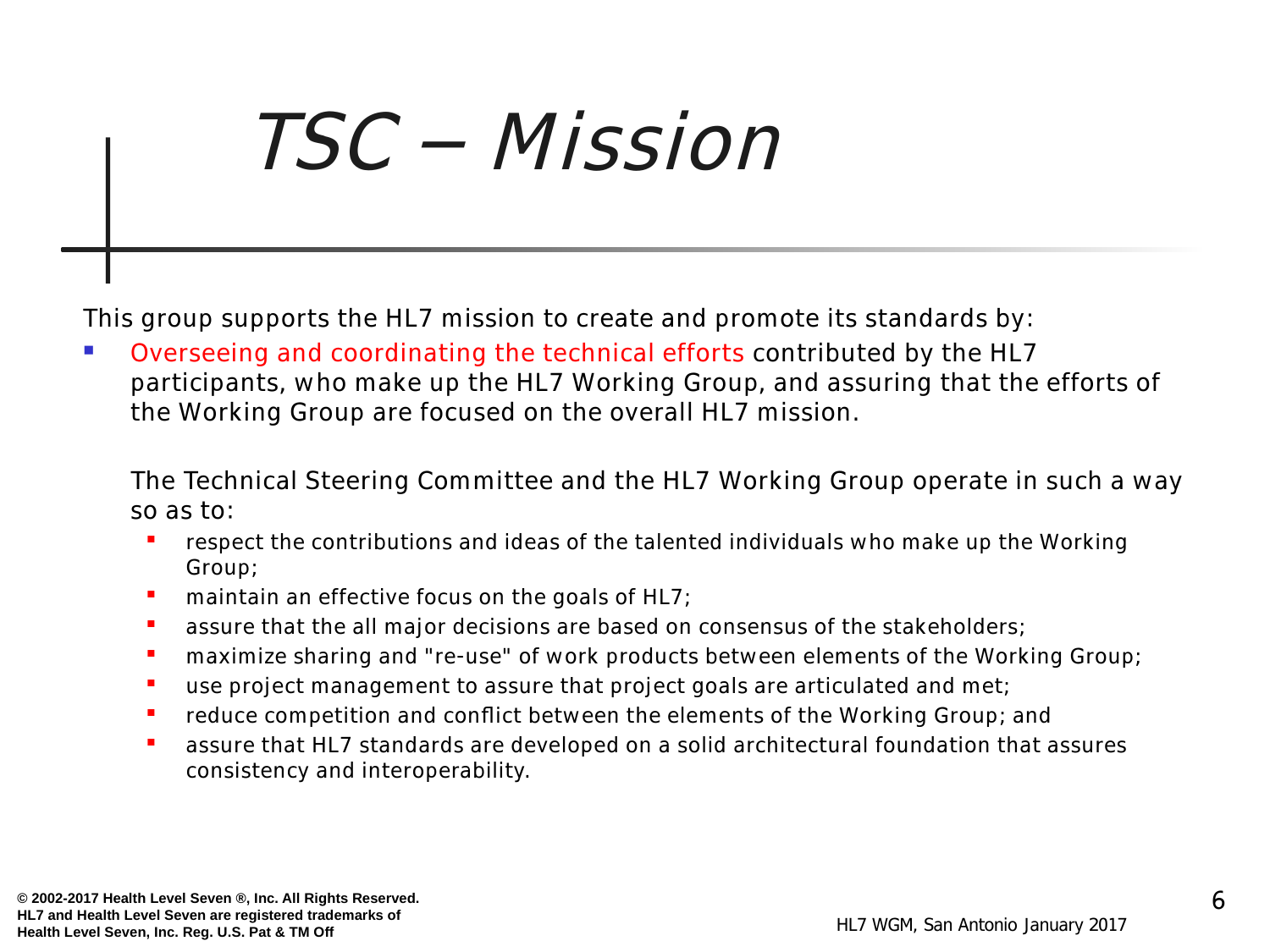

# TSC – Mission
This group supports the HL7 mission to create and promote its standards by:
Overseeing and coordinating the technical efforts contributed by the HL7 participants, who make up the HL7 Working Group, and assuring that the efforts of the Working Group are focused on the overall HL7 mission.

	The Technical Steering Committee and the HL7 Working Group operate in such a way so as to:
respect the contributions and ideas of the talented individuals who make up the Working Group;
maintain an effective focus on the goals of HL7;
assure that the all major decisions are based on consensus of the stakeholders;
maximize sharing and "re-use" of work products between elements of the Working Group;
use project management to assure that project goals are articulated and met;
reduce competition and conflict between the elements of the Working Group; and
assure that HL7 standards are developed on a solid architectural foundation that assures consistency and interoperability.
6